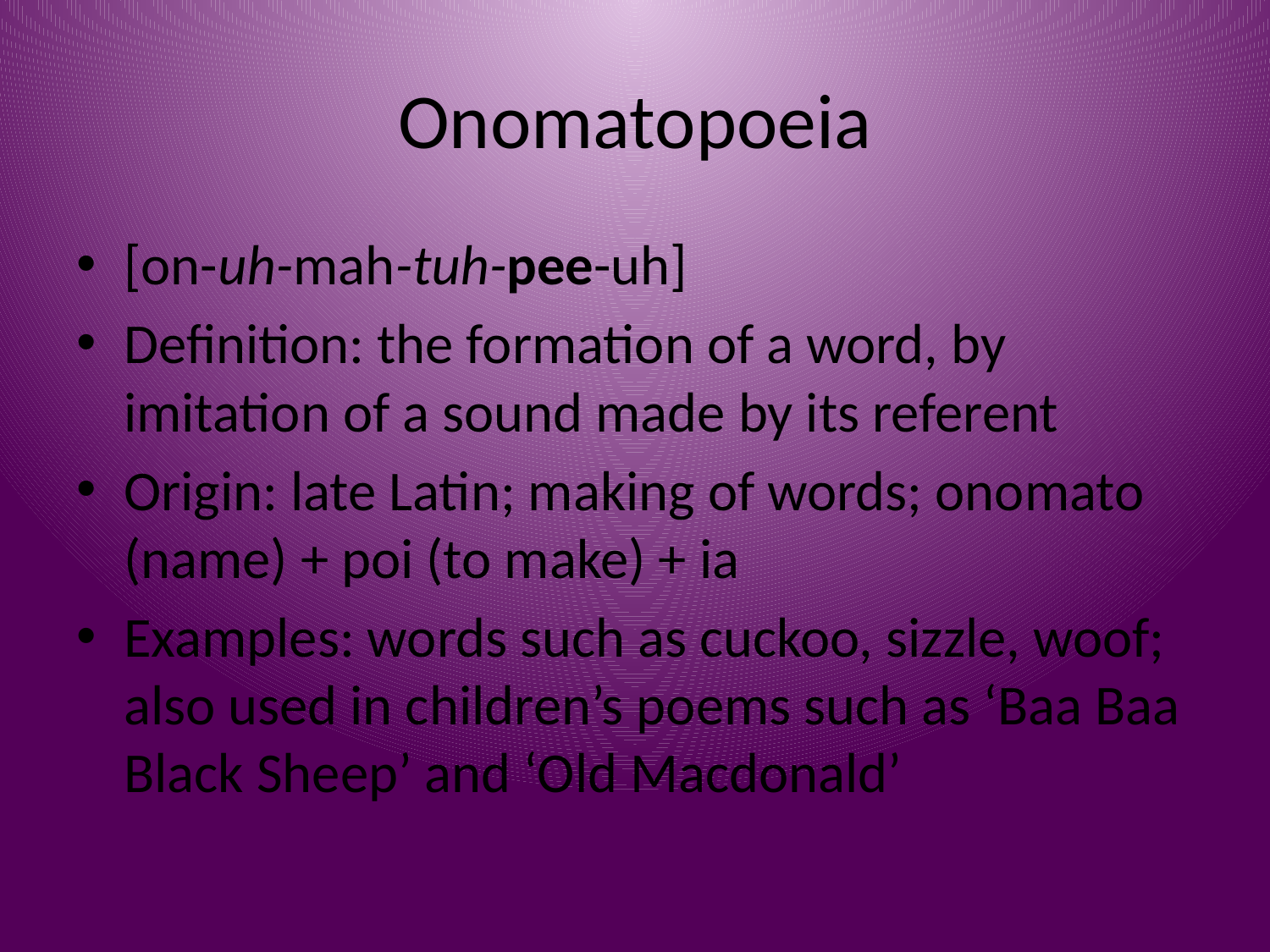

# Onomatopoeia
[on-uh-mah-tuh-pee-uh]
Definition: the formation of a word, by imitation of a sound made by its referent
Origin: late Latin; making of words; onomato (name) + poi (to make) + ia
Examples: words such as cuckoo, sizzle, woof; also used in children’s poems such as ‘Baa Baa Black Sheep’ and ‘Old Macdonald’